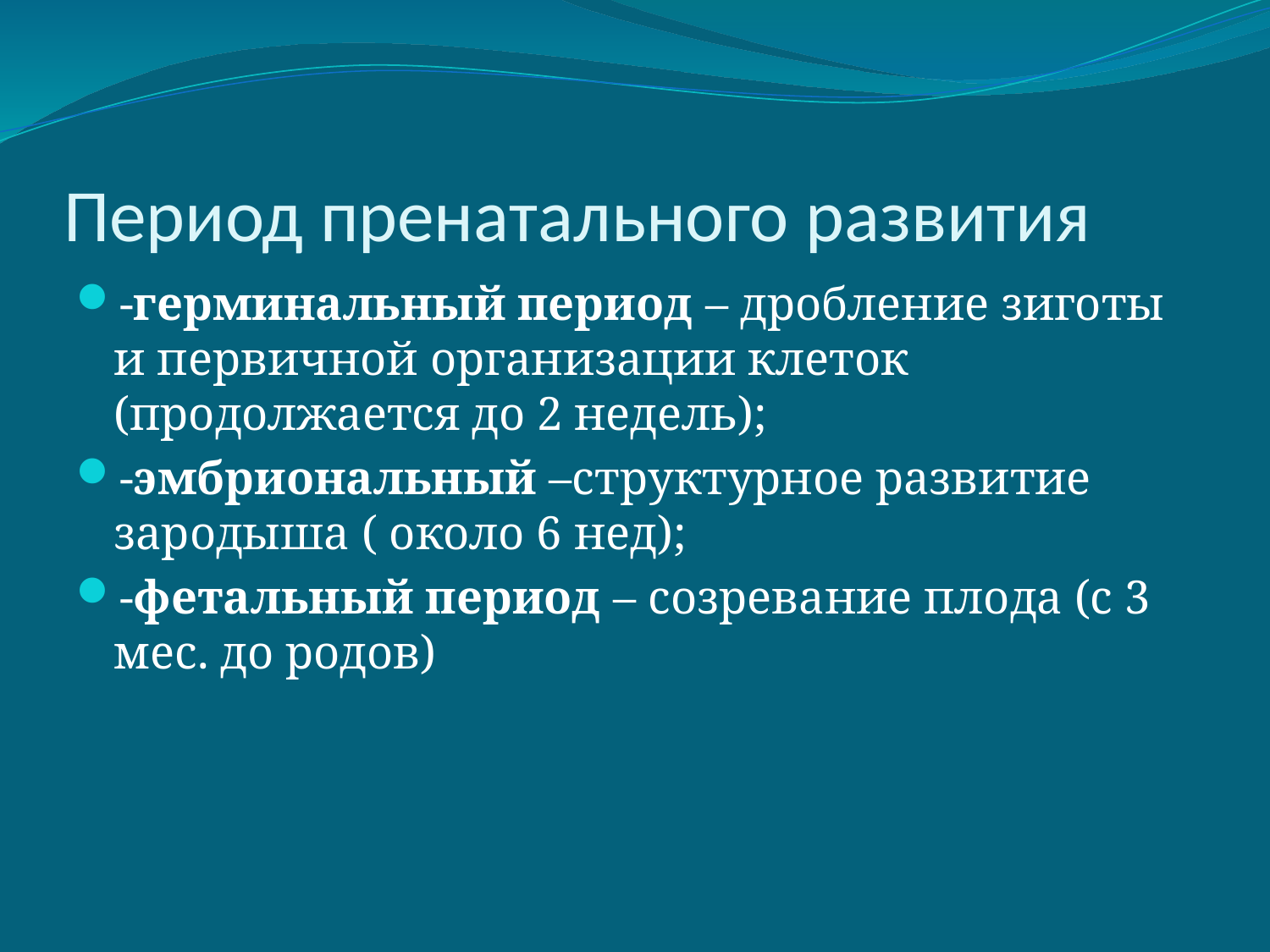

# Период пренатального развития
-герминальный период – дробление зиготы и первичной организации клеток (продолжается до 2 недель);
-эмбриональный –структурное развитие зародыша ( около 6 нед);
-фетальный период – созревание плода (с 3 мес. до родов)